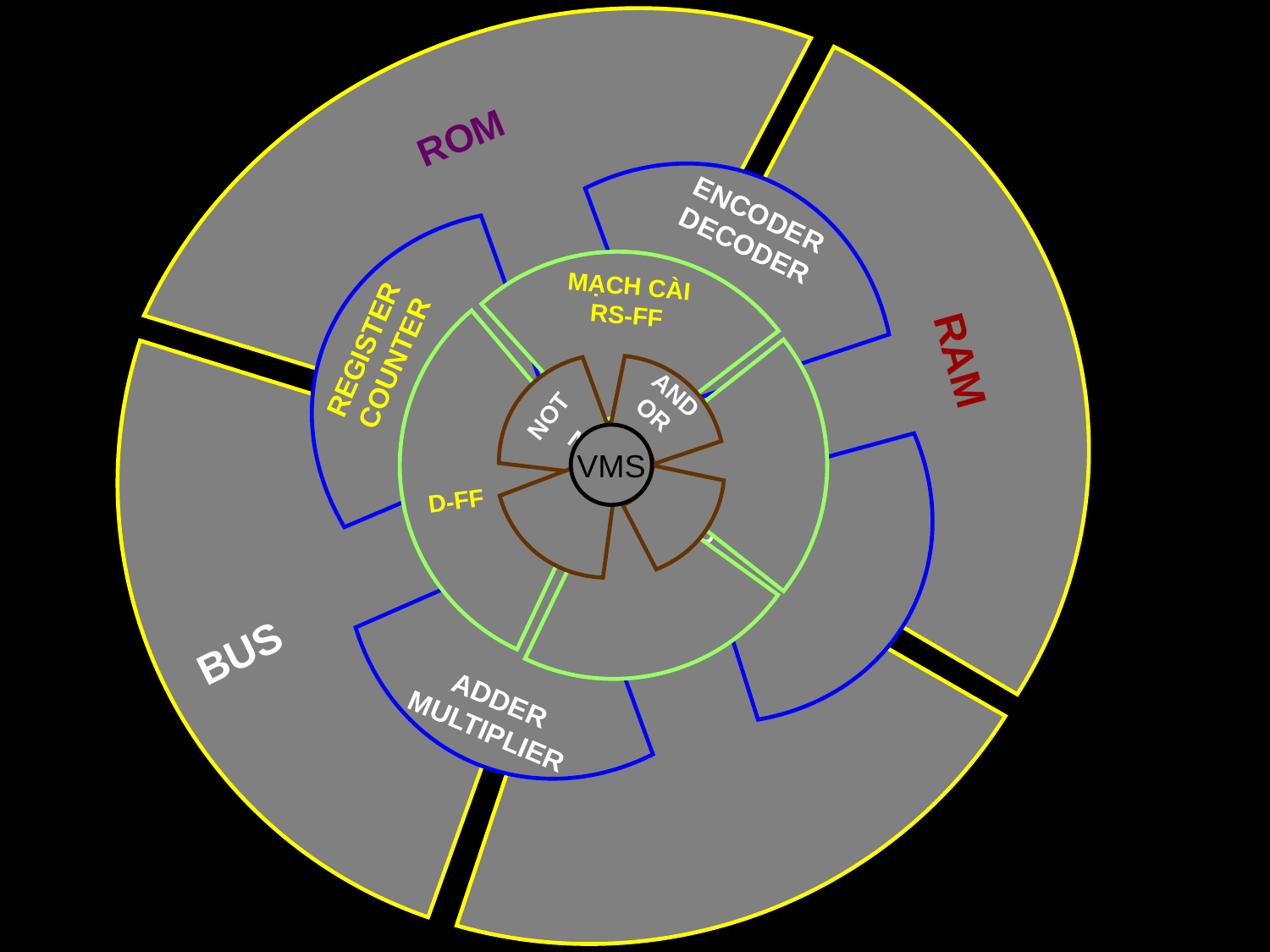

RAM

BUS
ROM

       ALU

ENCODER
DECODER

REGISTER
COUNTER

MULTIPLEX
DEMULTIPLEX
MẠCH CÀI
RS-FF

D-FF

         T-FF

JK-FF

ADDER
MULTIPLIER

NOR

   NAND
NOT

AND
OR

VMS